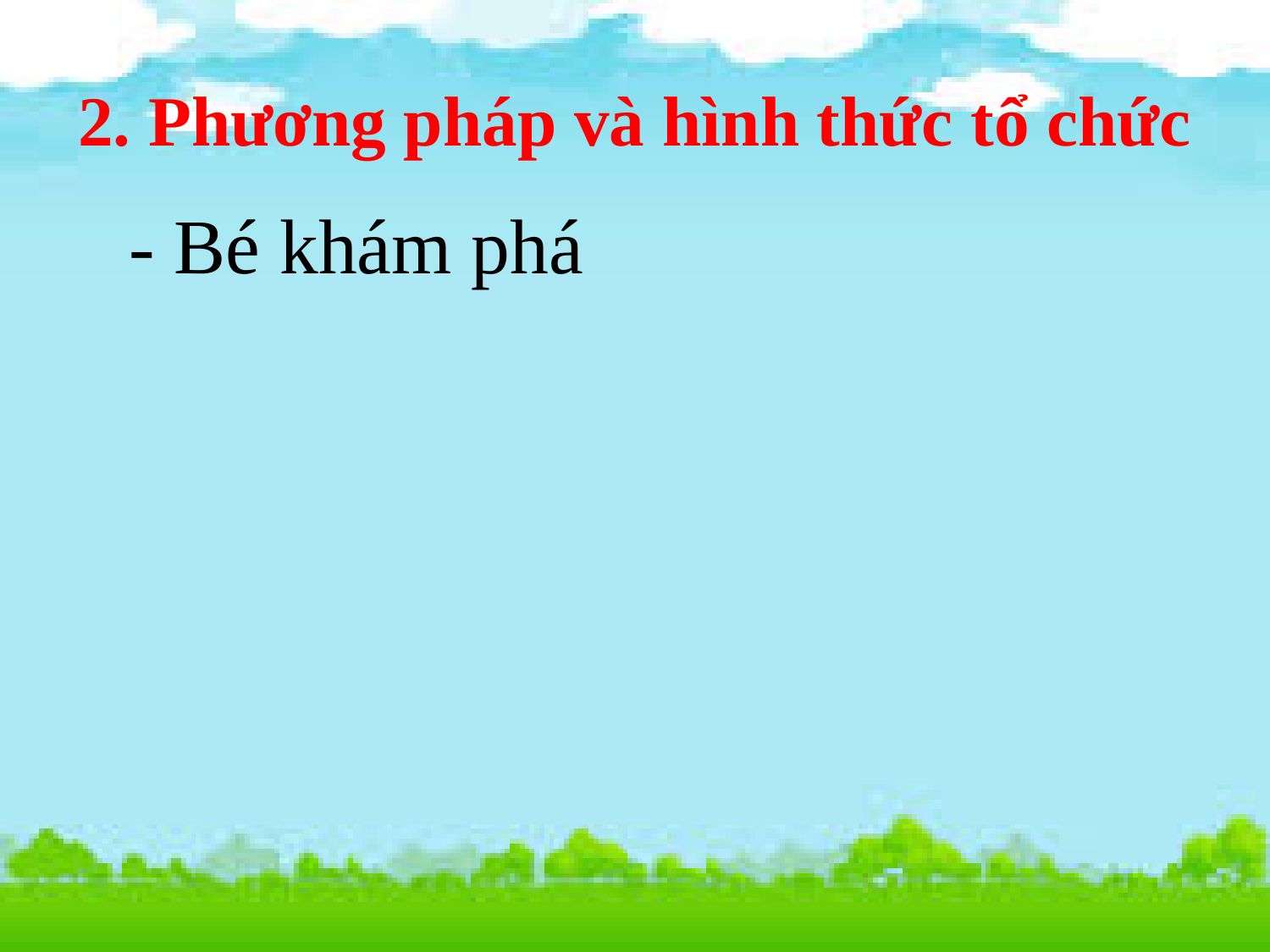

# 2. Phương pháp và hình thức tổ chức
- Bé khám phá